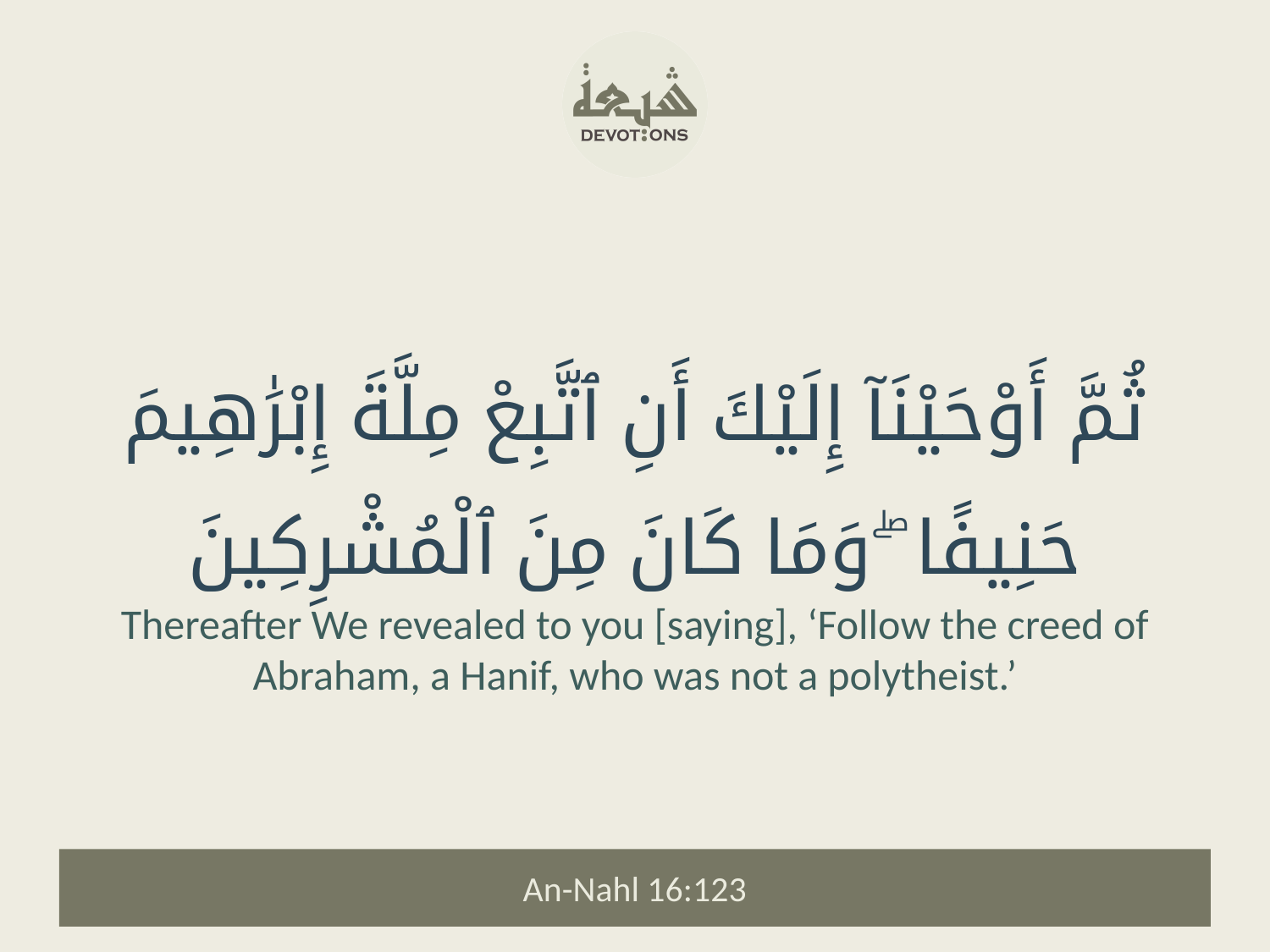

ثُمَّ أَوْحَيْنَآ إِلَيْكَ أَنِ ٱتَّبِعْ مِلَّةَ إِبْرَٰهِيمَ حَنِيفًا ۖ وَمَا كَانَ مِنَ ٱلْمُشْرِكِينَ
Thereafter We revealed to you [saying], ‘Follow the creed of Abraham, a Hanif, who was not a polytheist.’
An-Nahl 16:123